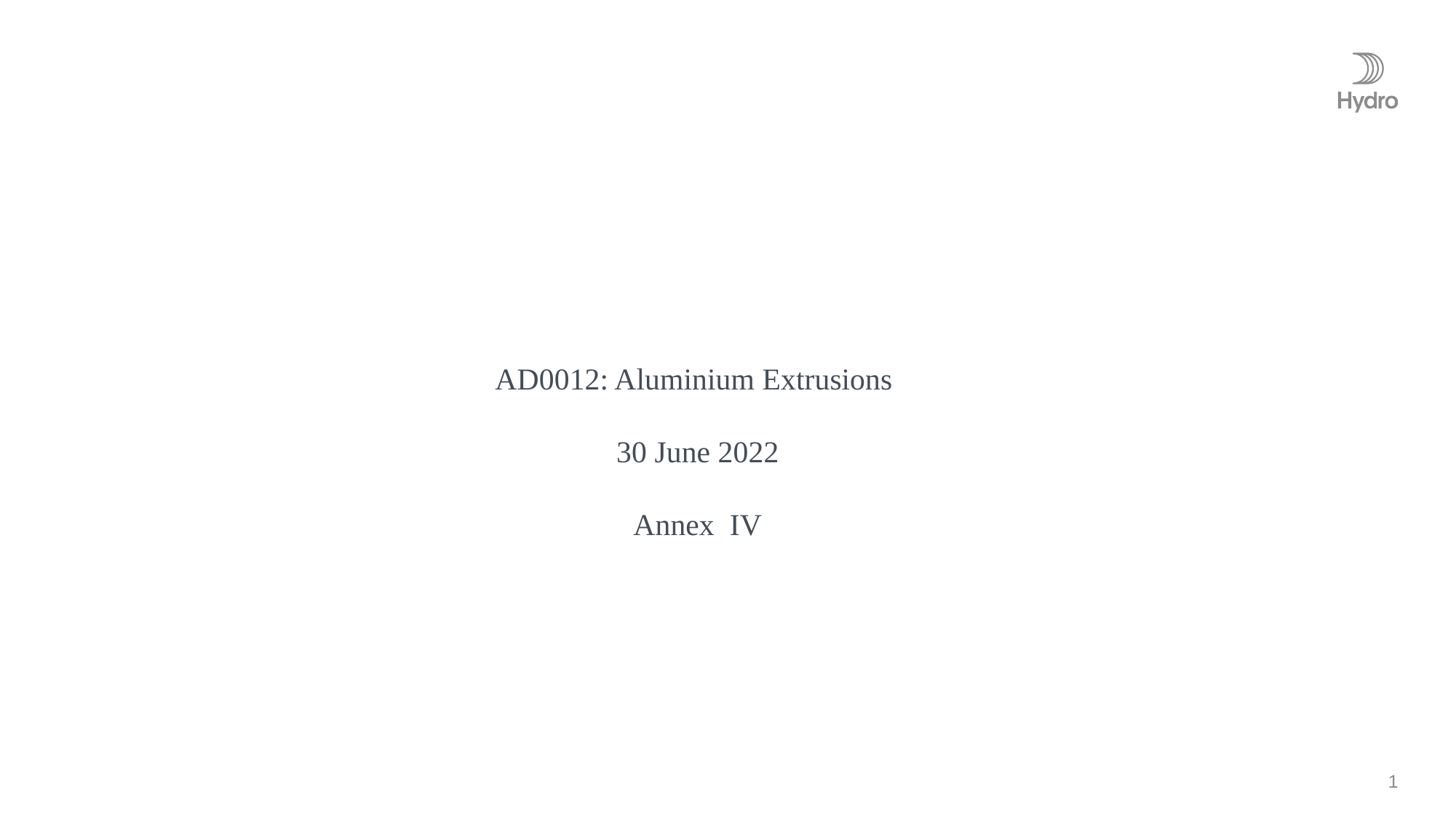

AD0012: Aluminium Extrusions

30 June 2022

Annex  IV

1